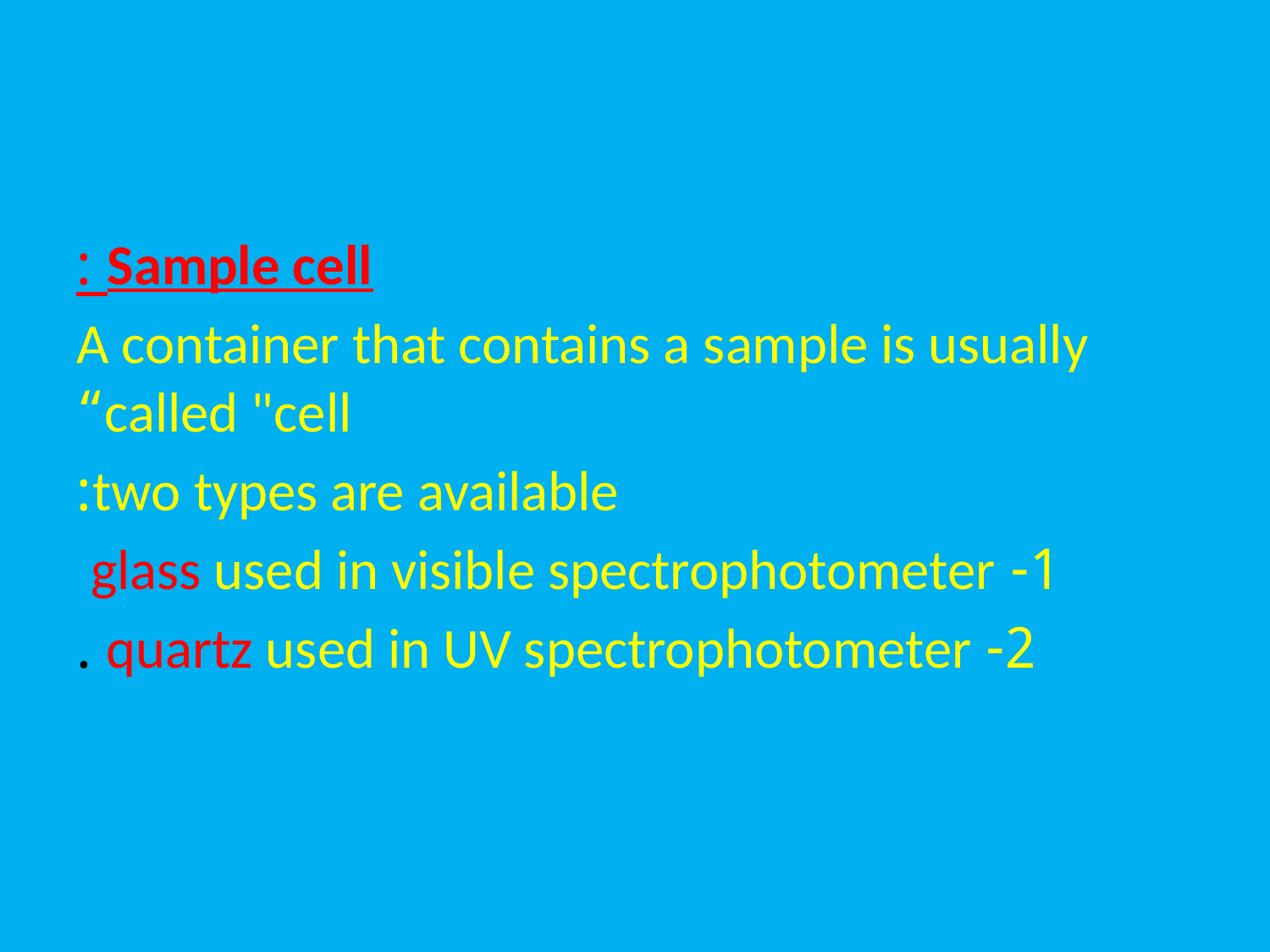

#
Sample cell :
  A container that contains a sample is usually called "cell“
 two types are available:
1- glass used in visible spectrophotometer
2- quartz used in UV spectrophotometer .